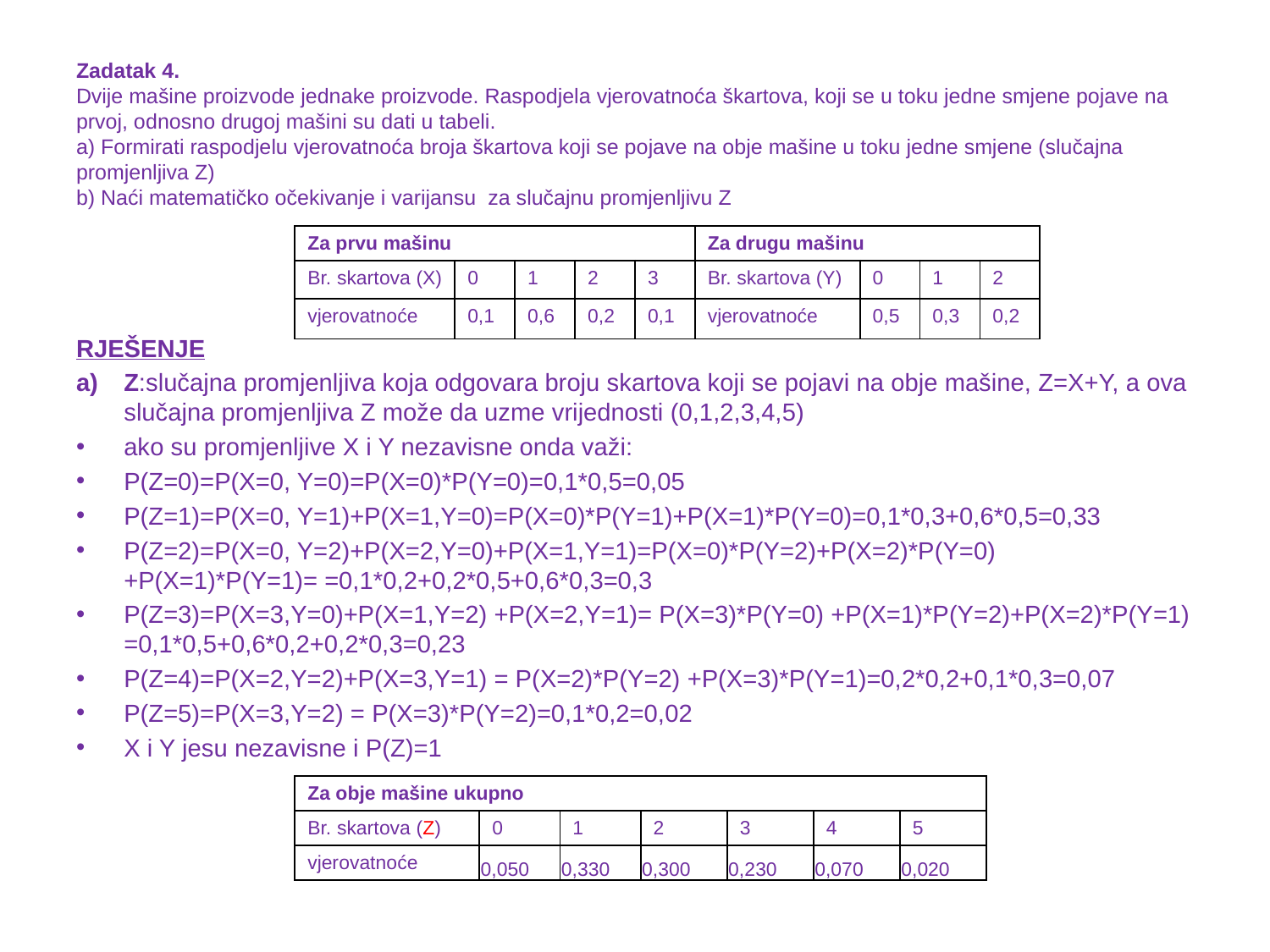

# Zadatak 4. Dvije mašine proizvode jednake proizvode. Raspodjela vjerovatnoća škartova, koji se u toku jedne smjene pojave na prvoj, odnosno drugoj mašini su dati u tabeli. a) Formirati raspodjelu vjerovatnoća broja škartova koji se pojave na obje mašine u toku jedne smjene (slučajna promjenljiva Z) b) Naći matematičko očekivanje i varijansu  za slučajnu promjenljivu Z

| Za prvu mašinu |  |  |  |  | Za drugu mašinu |  |  |  |
| --- | --- | --- | --- | --- | --- | --- | --- | --- |
| Br. skartova (X) | 0 | 1 | 2 | 3 | Br. skartova (Y) | 0 | 1 | 2 |
| vjerovatnoće | 0,1 | 0,6 | 0,2 | 0,1 | vjerovatnoće | 0,5 | 0,3 | 0,2 |
RJEŠENJE
Z:slučajna promjenljiva koja odgovara broju skartova koji se pojavi na obje mašine, Z=X+Y, a ova slučajna promjenljiva Z može da uzme vrijednosti (0,1,2,3,4,5)
ako su promjenljive X i Y nezavisne onda važi:
P(Z=0)=P(X=0, Y=0)=P(X=0)*P(Y=0)=0,1*0,5=0,05
P(Z=1)=P(X=0, Y=1)+P(X=1,Y=0)=P(X=0)*P(Y=1)+P(X=1)*P(Y=0)=0,1*0,3+0,6*0,5=0,33
P(Z=2)=P(X=0, Y=2)+P(X=2,Y=0)+P(X=1,Y=1)=P(X=0)*P(Y=2)+P(X=2)*P(Y=0) +P(X=1)*P(Y=1)= =0,1*0,2+0,2*0,5+0,6*0,3=0,3
P(Z=3)=P(X=3,Y=0)+P(X=1,Y=2) +P(X=2,Y=1)= P(X=3)*P(Y=0) +P(X=1)*P(Y=2)+P(X=2)*P(Y=1) =0,1*0,5+0,6*0,2+0,2*0,3=0,23
P(Z=4)=P(X=2,Y=2)+P(X=3,Y=1) = P(X=2)*P(Y=2) +P(X=3)*P(Y=1)=0,2*0,2+0,1*0,3=0,07
P(Z=5)=P(X=3,Y=2) = P(X=3)*P(Y=2)=0,1*0,2=0,02
X i Y jesu nezavisne i P(Z)=1

| Za obje mašine ukupno |  |  |  |  |  |  |
| --- | --- | --- | --- | --- | --- | --- |
| Br. skartova (Z) | 0 | 1 | 2 | 3 | 4 | 5 |
| vjerovatnoće | 0,050 | 0,330 | 0,300 | 0,230 | 0,070 | 0,020 |